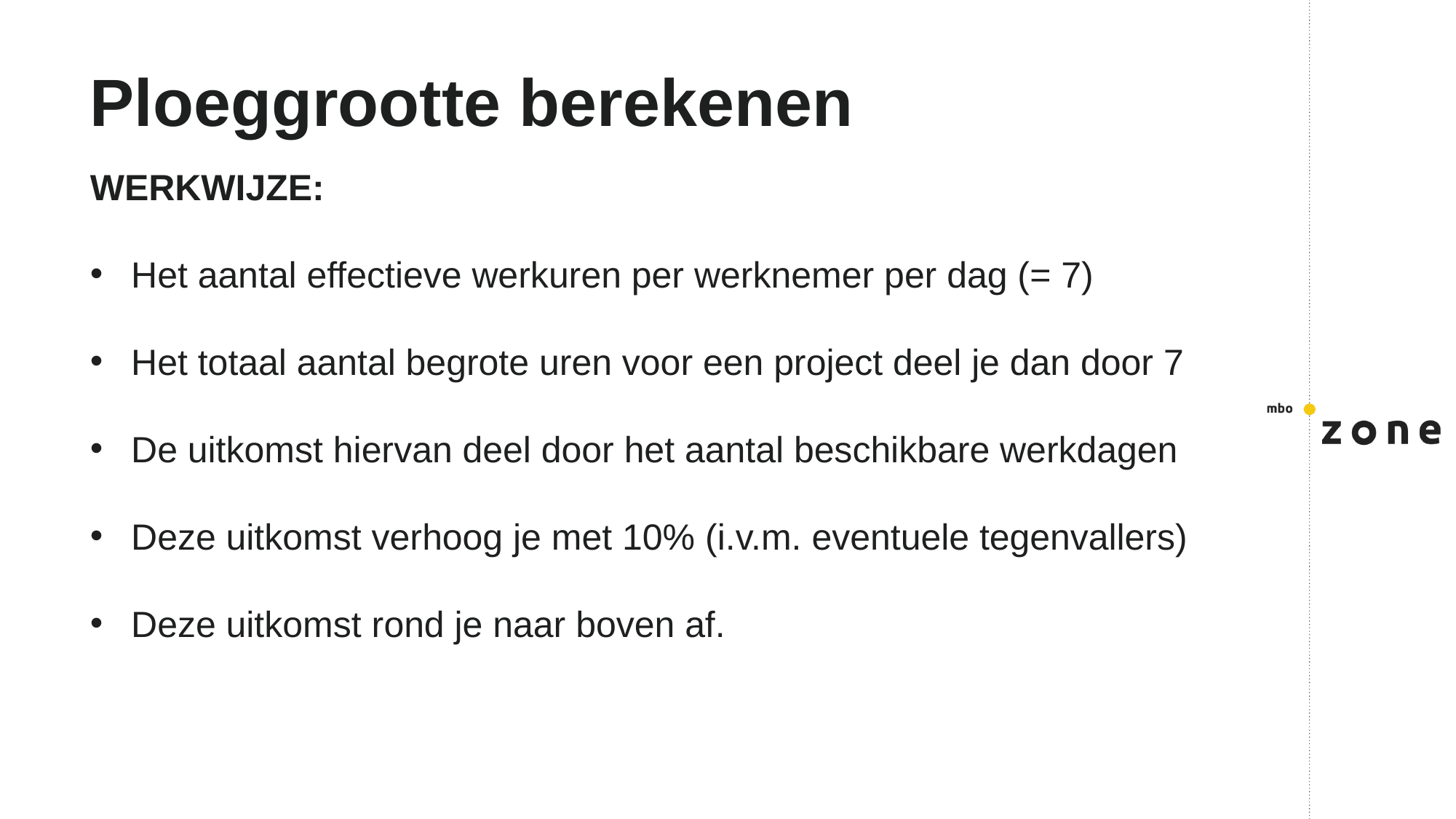

# Ploeggrootte berekenen
WERKWIJZE:

Het aantal effectieve werkuren per werknemer per dag (= 7)

Het totaal aantal begrote uren voor een project deel je dan door 7

De uitkomst hiervan deel door het aantal beschikbare werkdagen

Deze uitkomst verhoog je met 10% (i.v.m. eventuele tegenvallers)

Deze uitkomst rond je naar boven af.